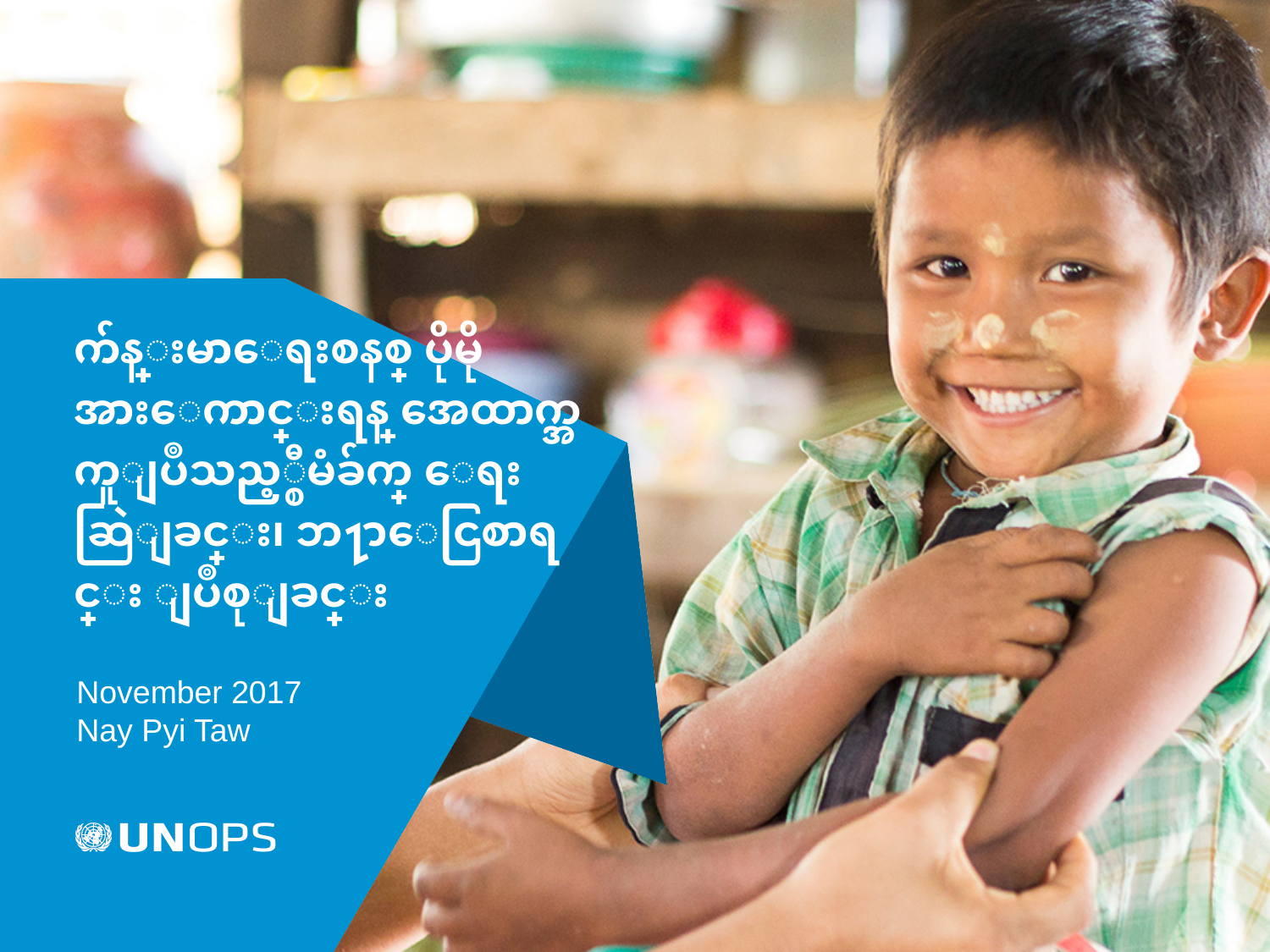

# က်န္းမာေရးစနစ္ ပိုမိုအားေကာင္းရန္ အေထာက္အကူျပဳသည့္စီမံခ်က္ ေရးဆြဲျခင္း၊ ဘ႑ာေငြစာရင္း ျပဳစုျခင္း
November 2017
Nay Pyi Taw